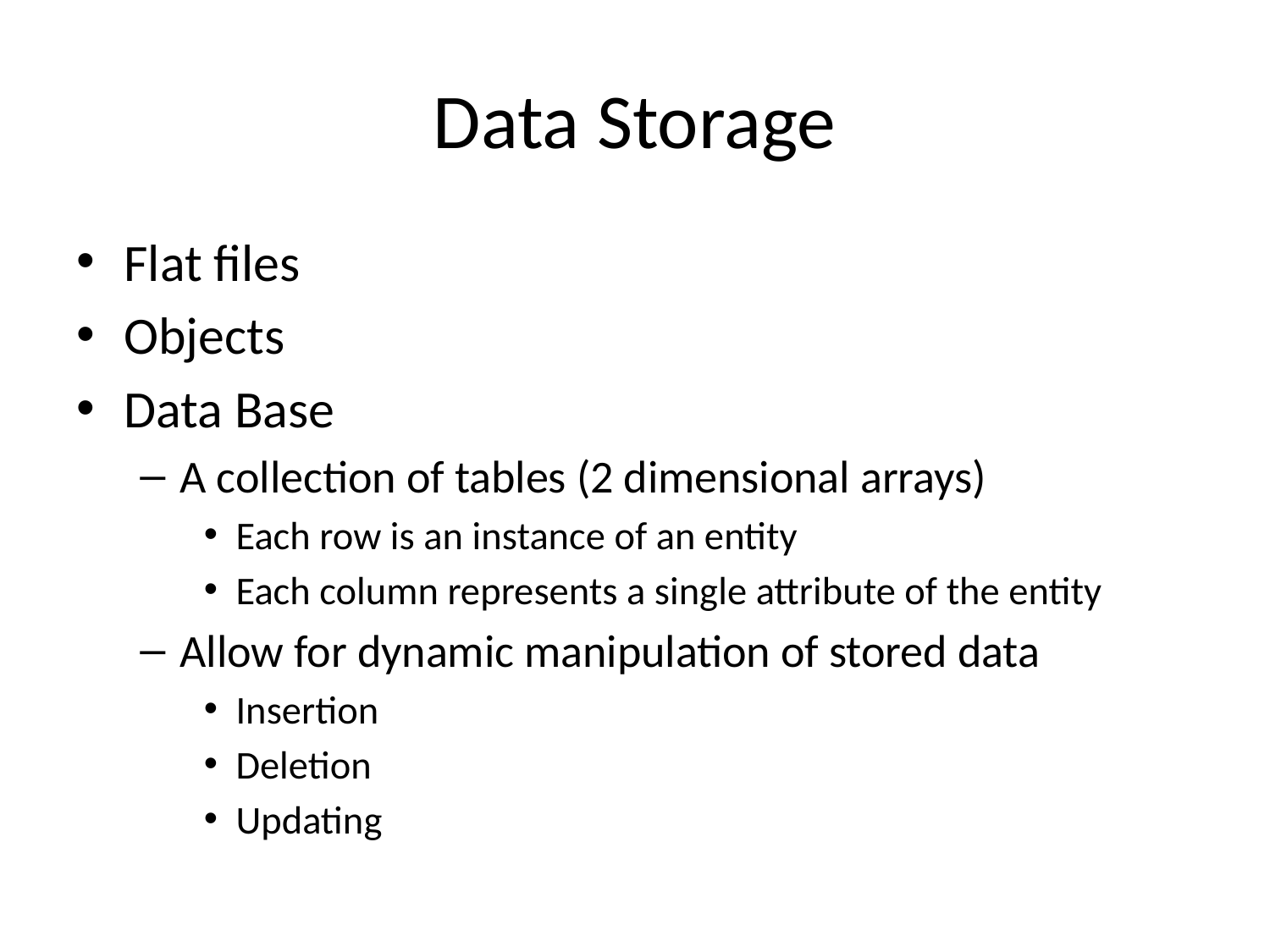

# Data Storage
Flat files
Objects
Data Base
A collection of tables (2 dimensional arrays)
Each row is an instance of an entity
Each column represents a single attribute of the entity
Allow for dynamic manipulation of stored data
Insertion
Deletion
Updating